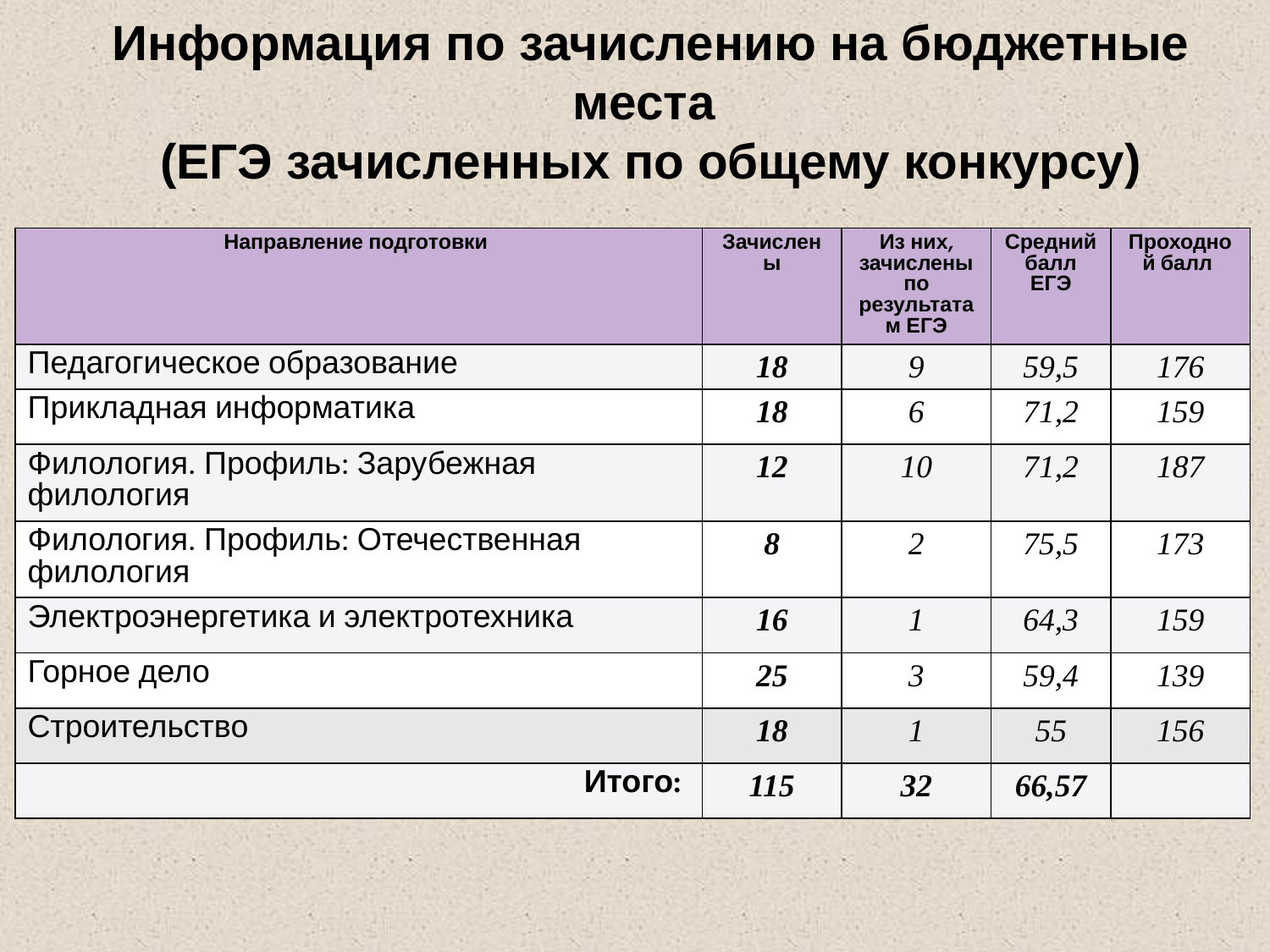

# Информация по зачислению на бюджетные места (ЕГЭ зачисленных по общему конкурсу)
| Направление подготовки | Зачислены | Из них, зачислены по результатам ЕГЭ | Средний балл ЕГЭ | Проходной балл |
| --- | --- | --- | --- | --- |
| Педагогическое образование | 18 | 9 | 59,5 | 176 |
| Прикладная информатика | 18 | 6 | 71,2 | 159 |
| Филология. Профиль: Зарубежная филология | 12 | 10 | 71,2 | 187 |
| Филология. Профиль: Отечественная филология | 8 | 2 | 75,5 | 173 |
| Электроэнергетика и электротехника | 16 | 1 | 64,3 | 159 |
| Горное дело | 25 | 3 | 59,4 | 139 |
| Строительство | 18 | 1 | 55 | 156 |
| Итого: | 115 | 32 | 66,57 |  |